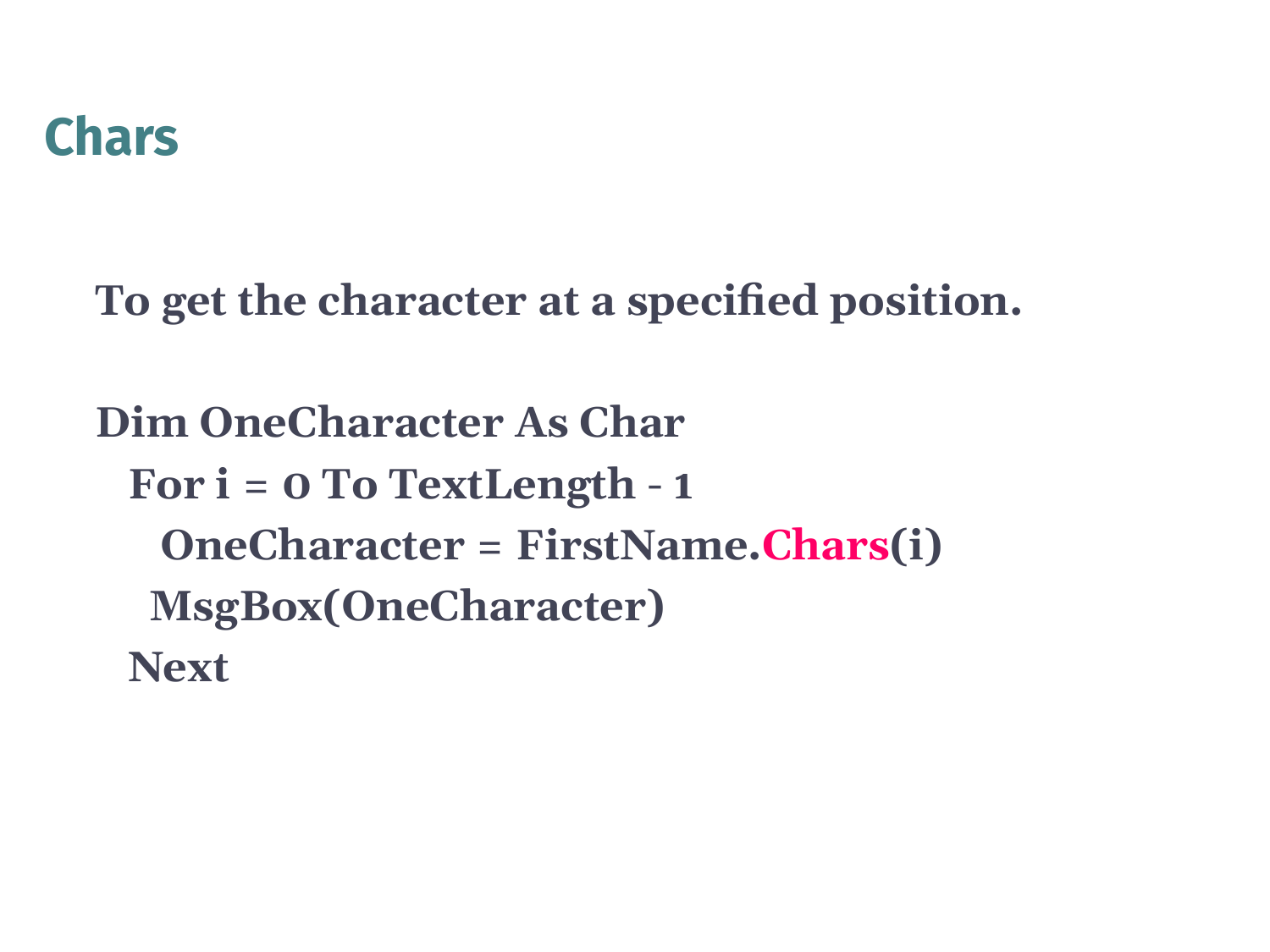

4
# Chars
To get the character at a specified position.

Dim OneCharacter As Char
   For i = 0 To TextLength - 1
      OneCharacter = FirstName.Chars(i)
     MsgBox(OneCharacter)
   Next